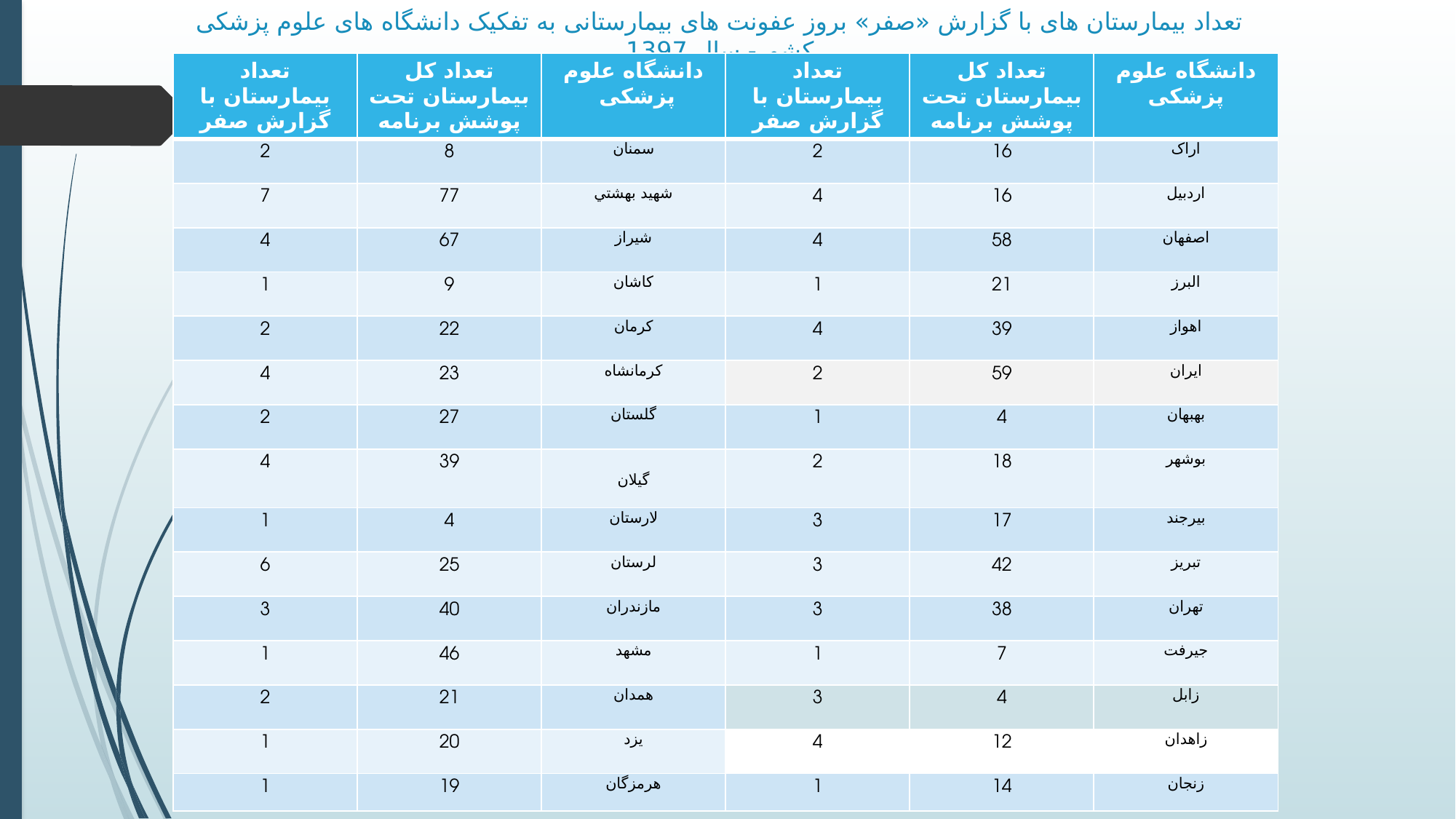

# تعداد بیمارستان های با گزارش «صفر» بروز عفونت های بیمارستانی به تفکیک دانشگاه های علوم پزشکی کشور- سال 1397
| تعداد بیمارستان با گزارش صفر | تعداد کل بیمارستان تحت پوشش برنامه | دانشگاه علوم پزشکی | تعداد بیمارستان با گزارش صفر | تعداد کل بیمارستان تحت پوشش برنامه | دانشگاه علوم پزشکی |
| --- | --- | --- | --- | --- | --- |
| 2 | 8 | سمنان | 2 | 16 | اراک |
| 7 | 77 | شهيد بهشتي | 4 | 16 | اردبيل |
| 4 | 67 | شیراز | 4 | 58 | اصفهان |
| 1 | 9 | کاشان | 1 | 21 | البرز |
| 2 | 22 | کرمان | 4 | 39 | اهواز |
| 4 | 23 | کرمانشاه | 2 | 59 | ايران |
| 2 | 27 | گلستان | 1 | 4 | بهبهان |
| 4 | 39 | گيلان | 2 | 18 | بوشهر |
| 1 | 4 | لارستان | 3 | 17 | بيرجند |
| 6 | 25 | لرستان | 3 | 42 | تبريز |
| 3 | 40 | مازندران | 3 | 38 | تهران |
| 1 | 46 | مشهد | 1 | 7 | جيرفت |
| 2 | 21 | همدان | 3 | 4 | زابل |
| 1 | 20 | يزد | 4 | 12 | زاهدان |
| 1 | 19 | هرمزگان | 1 | 14 | زنجان |